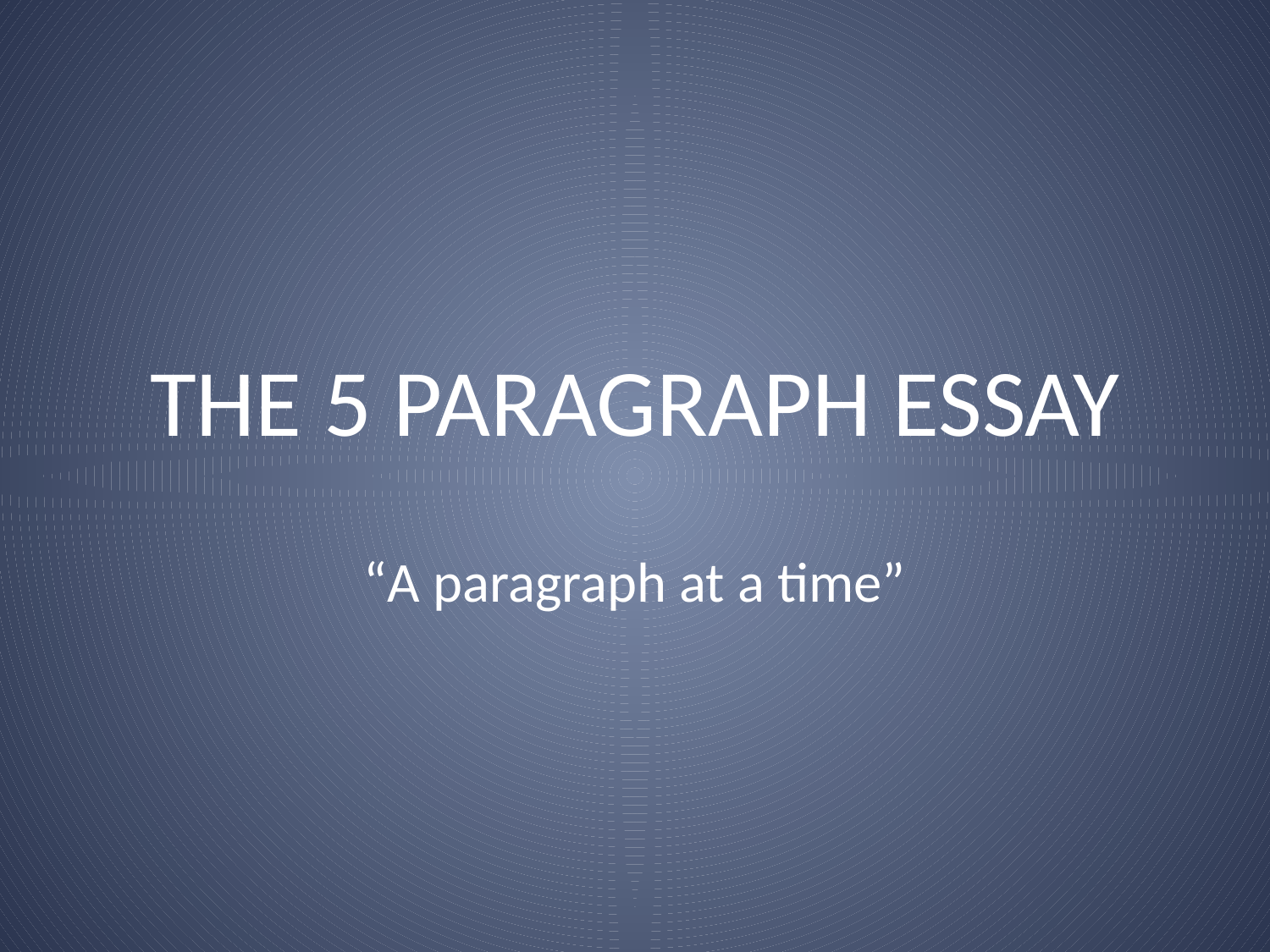

# THE 5 PARAGRAPH ESSAY
“A paragraph at a time”